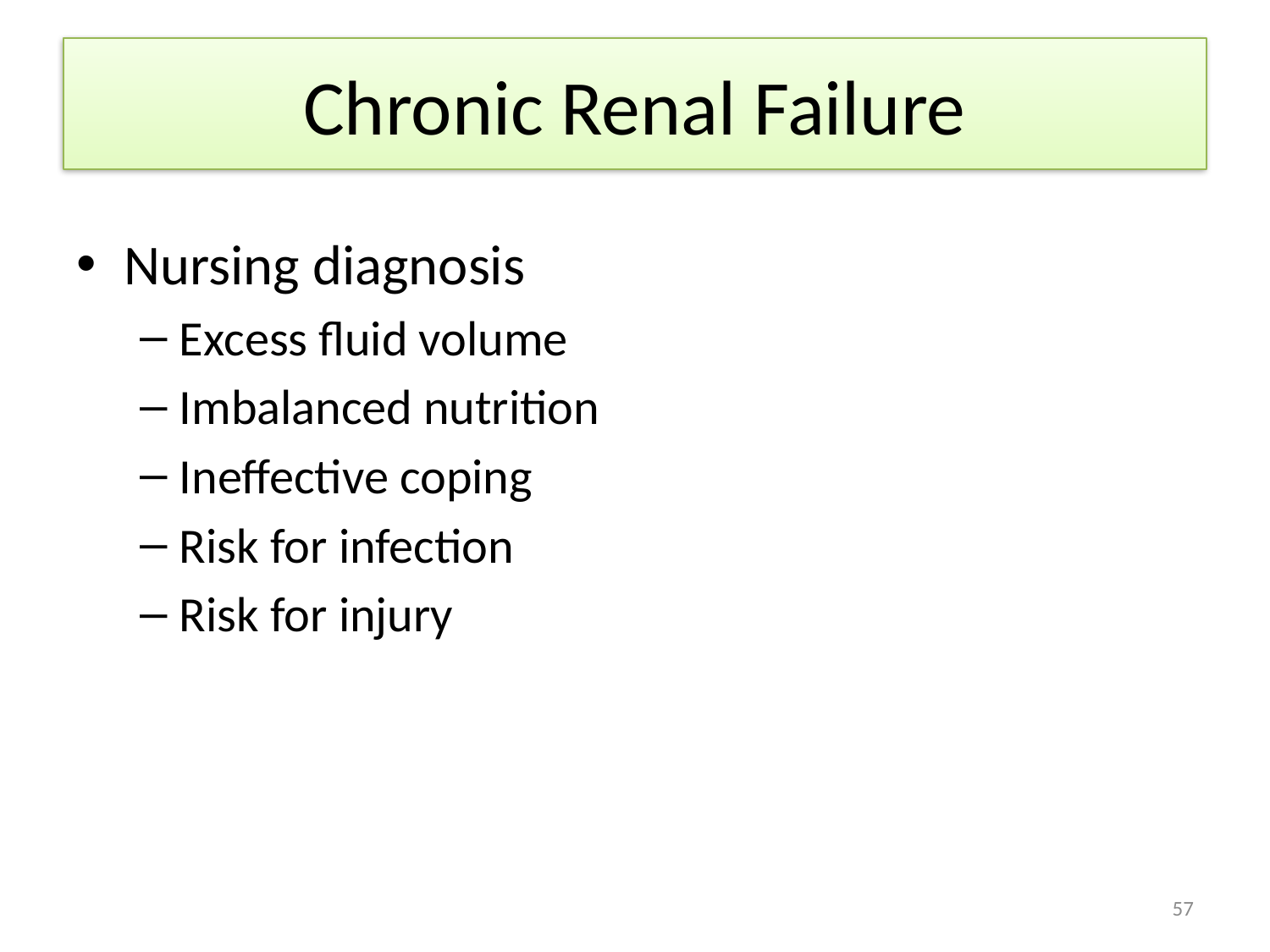

# Chronic Renal Failure
Nursing diagnosis
Excess fluid volume
Imbalanced nutrition
Ineffective coping
Risk for infection
Risk for injury
57